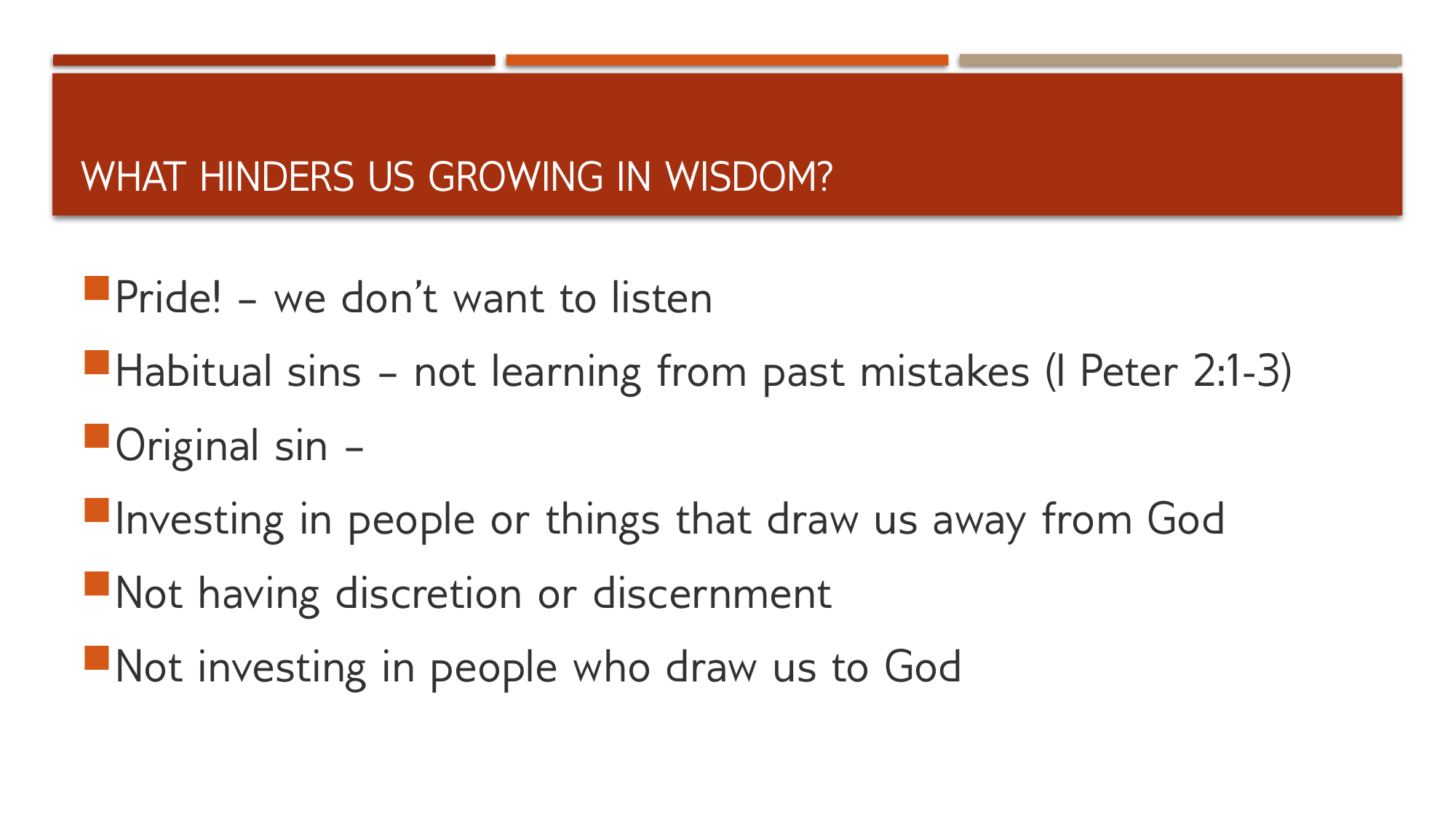

# What hinders us growing in wisdom?
Pride! – we don’t want to listen
Habitual sins – not learning from past mistakes (I Peter 2:1-3)
Original sin –
Investing in people or things that draw us away from God
Not having discretion or discernment
Not investing in people who draw us to God